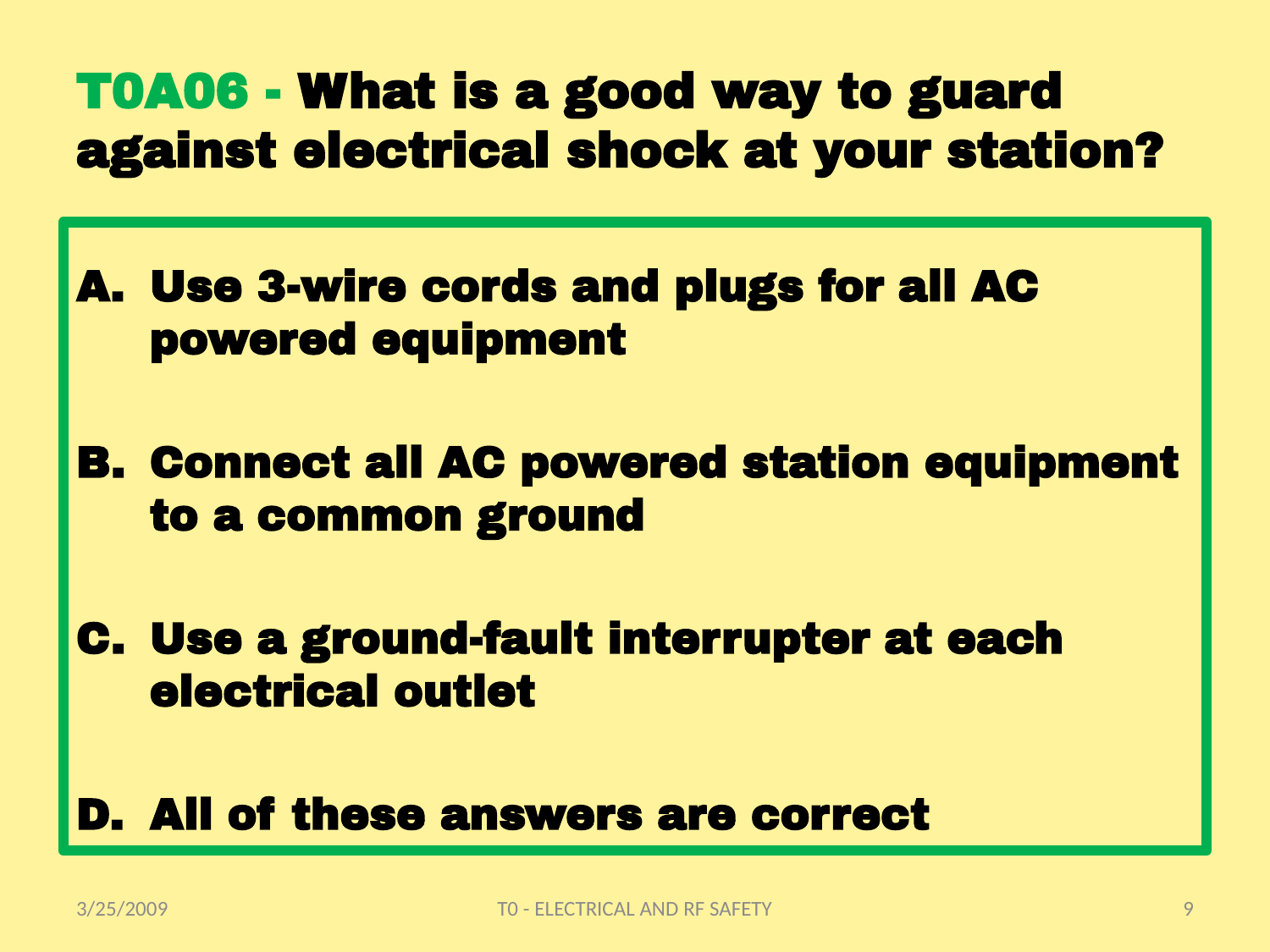

# T0A06 - What is a good way to guard against electrical shock at your station?

Use 3-wire cords and plugs for all AC powered equipment

Connect all AC powered station equipment to a common ground

Use a ground-fault interrupter at each electrical outlet

All of these answers are correct
3/25/2009
T0 - ELECTRICAL AND RF SAFETY
9